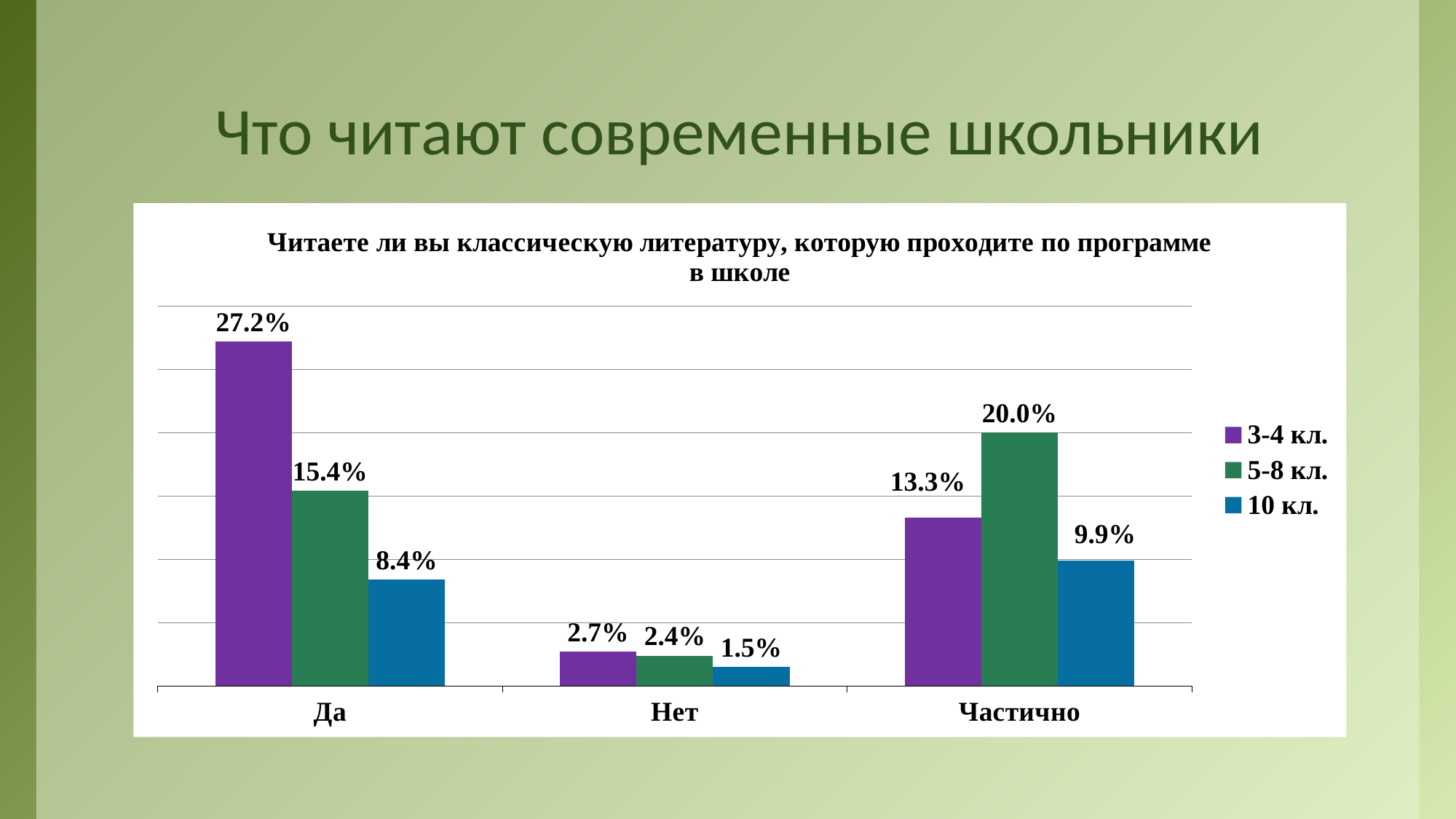

# Что читают современные школьники

### Chart: Читаете ли вы классическую литературу, которую проходите по программе в школе

| Category | 3-4 кл. | 5-8 кл. | 10 кл. |
|---|---|---|---|
| Да | 0.272 | 0.15400000000000003 | 0.08400000000000002 |
| Нет | 0.027000000000000003 | 0.024 | 0.014999999999999998 |
| Частично | 0.133 | 0.2 | 0.09900000000000002 |